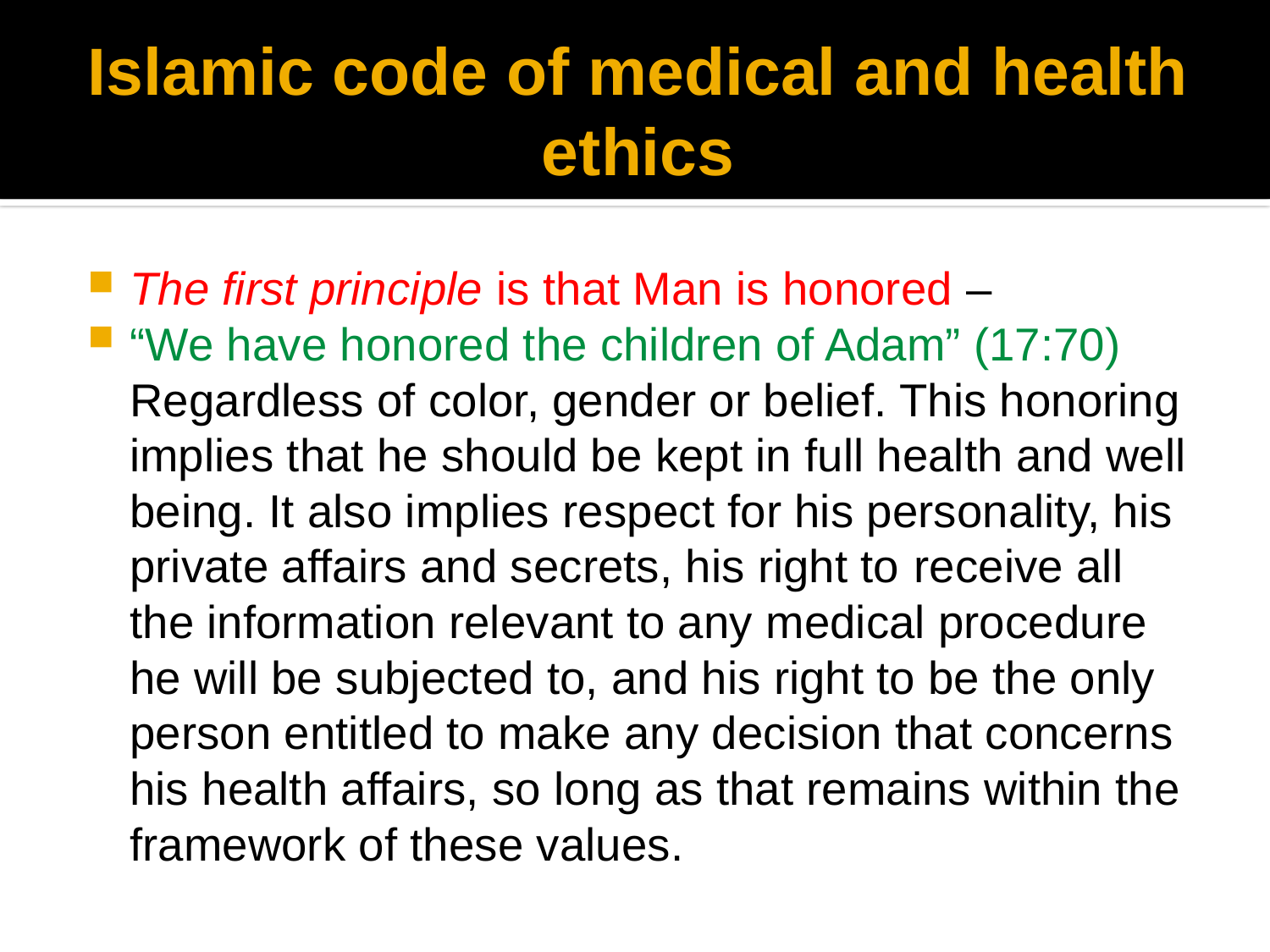

# Islamic code of medical and health ethics
The first principle is that Man is honored –
“We have honored the children of Adam” (17:70) Regardless of color, gender or belief. This honoring implies that he should be kept in full health and well being. It also implies respect for his personality, his private affairs and secrets, his right to receive all the information relevant to any medical procedure he will be subjected to, and his right to be the only person entitled to make any decision that concerns his health affairs, so long as that remains within the framework of these values.